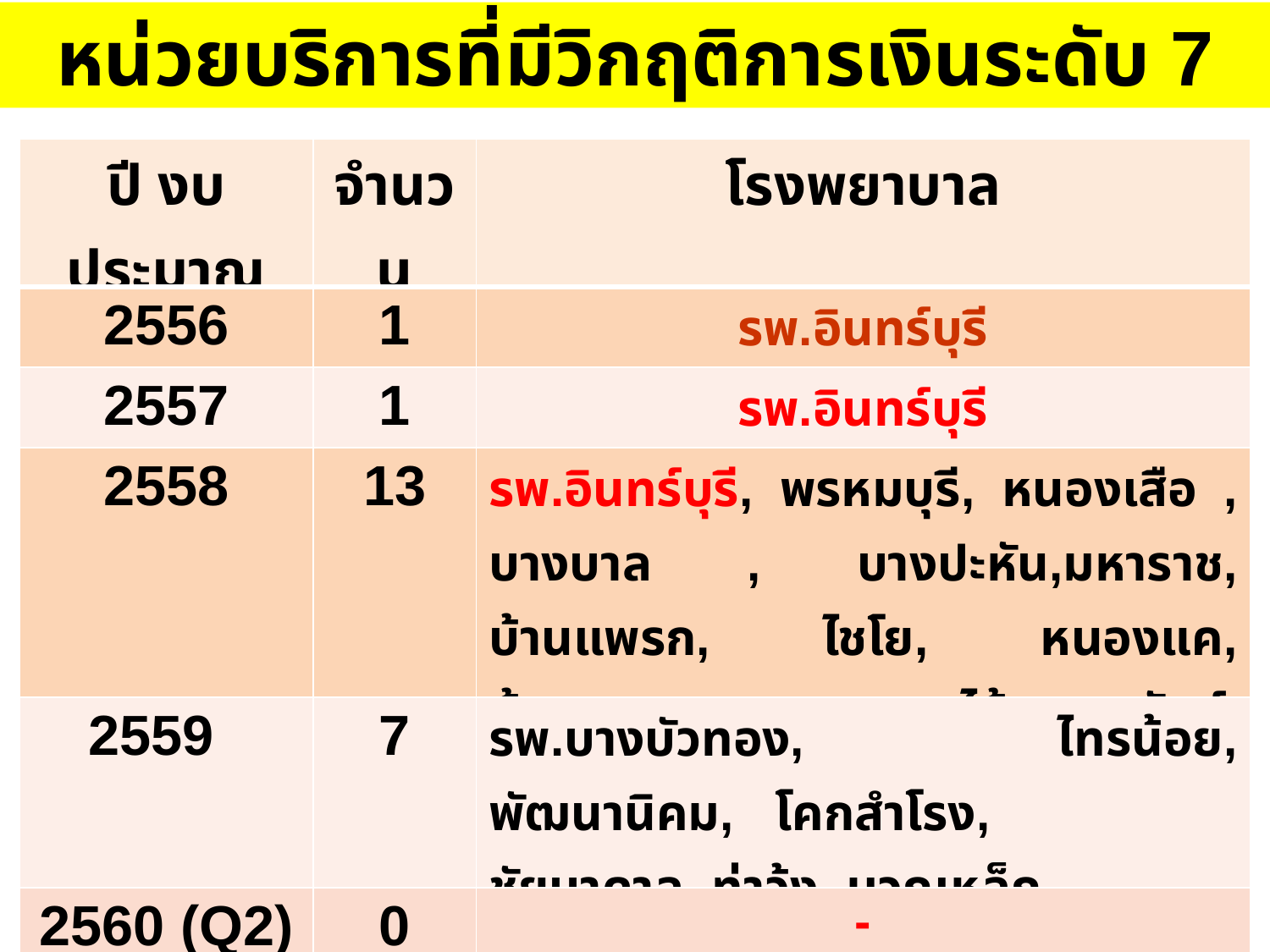

หน่วยบริการที่มีวิกฤติการเงินระดับ 7
| ปี งบประมาณ | จำนวน | โรงพยาบาล |
| --- | --- | --- |
| 2556 | 1 | รพ.อินทร์บุรี |
| 2557 | 1 | รพ.อินทร์บุรี |
| 2558 | 13 | รพ.อินทร์บุรี, พรหมบุรี, หนองเสือ , บางบาล , บางปะหัน,มหาราช, บ้านแพรก, ไชโย, หนองแค, บ้านหมอ, ดอนพุด , เสาไห้ , องครักษ์ |
| 2559 | 7 | รพ.บางบัวทอง, ไทรน้อย, พัฒนานิคม, โคกสำโรง, ชัยบาดาล, ท่าวุ้ง, มวกเหล็ก |
| 2560 (Q2) กุมภาพันธ์ | 0 | - |